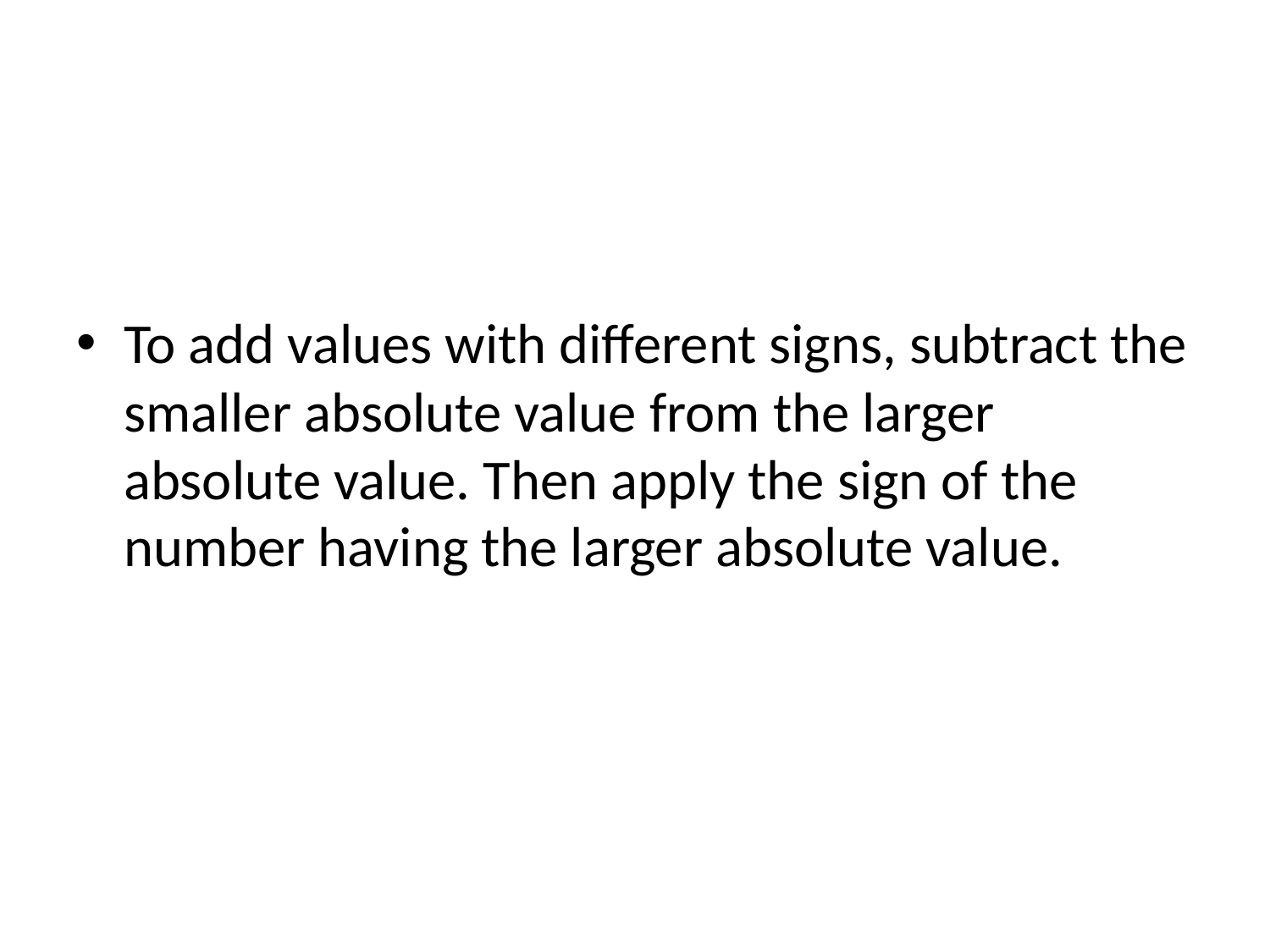

#

To add values with different signs, subtract the smaller absolute value from the larger absolute value. Then apply the sign of the number having the larger absolute value.